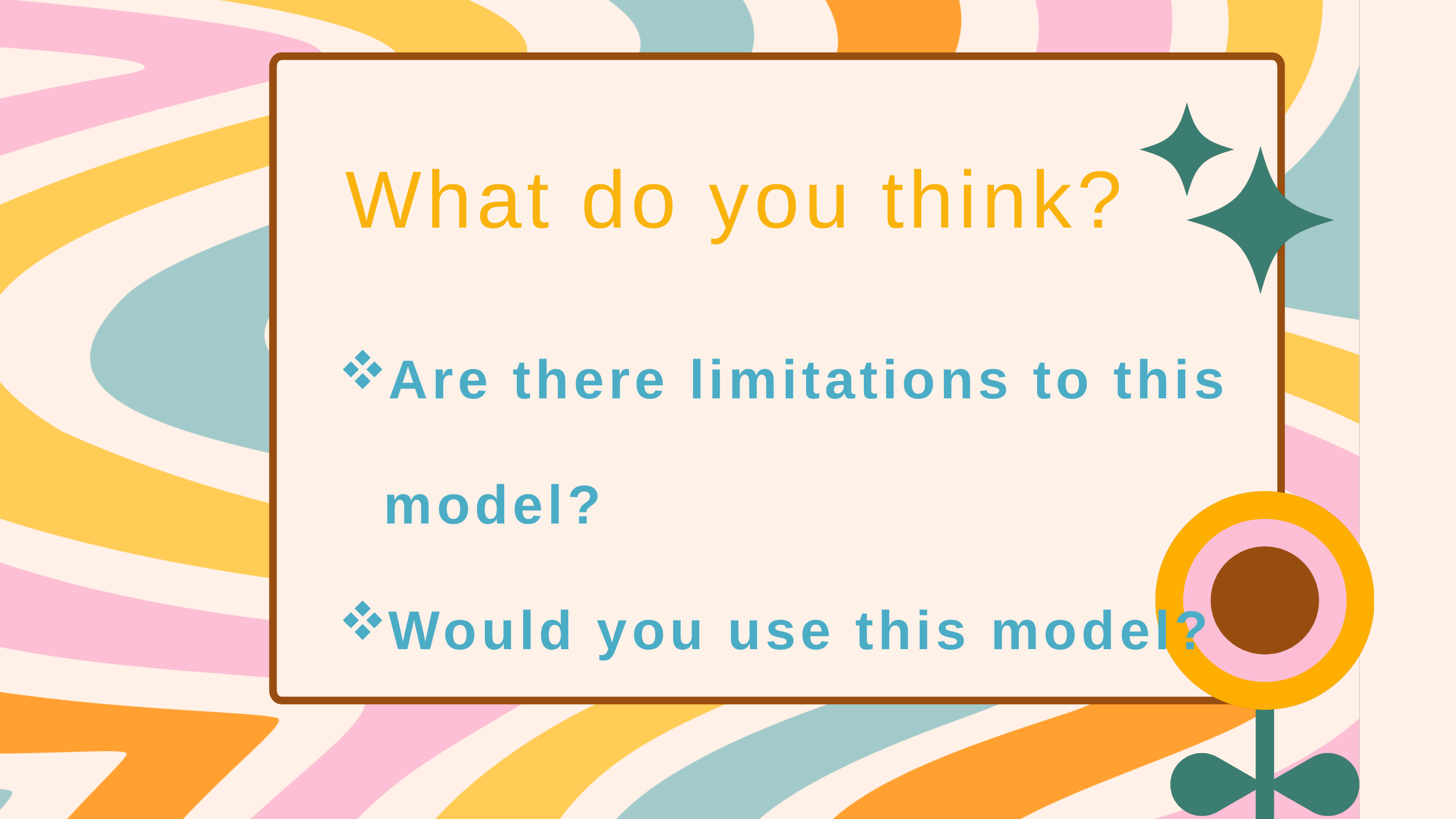

What do you think?

Are there limitations to this model?
Would you use this model?